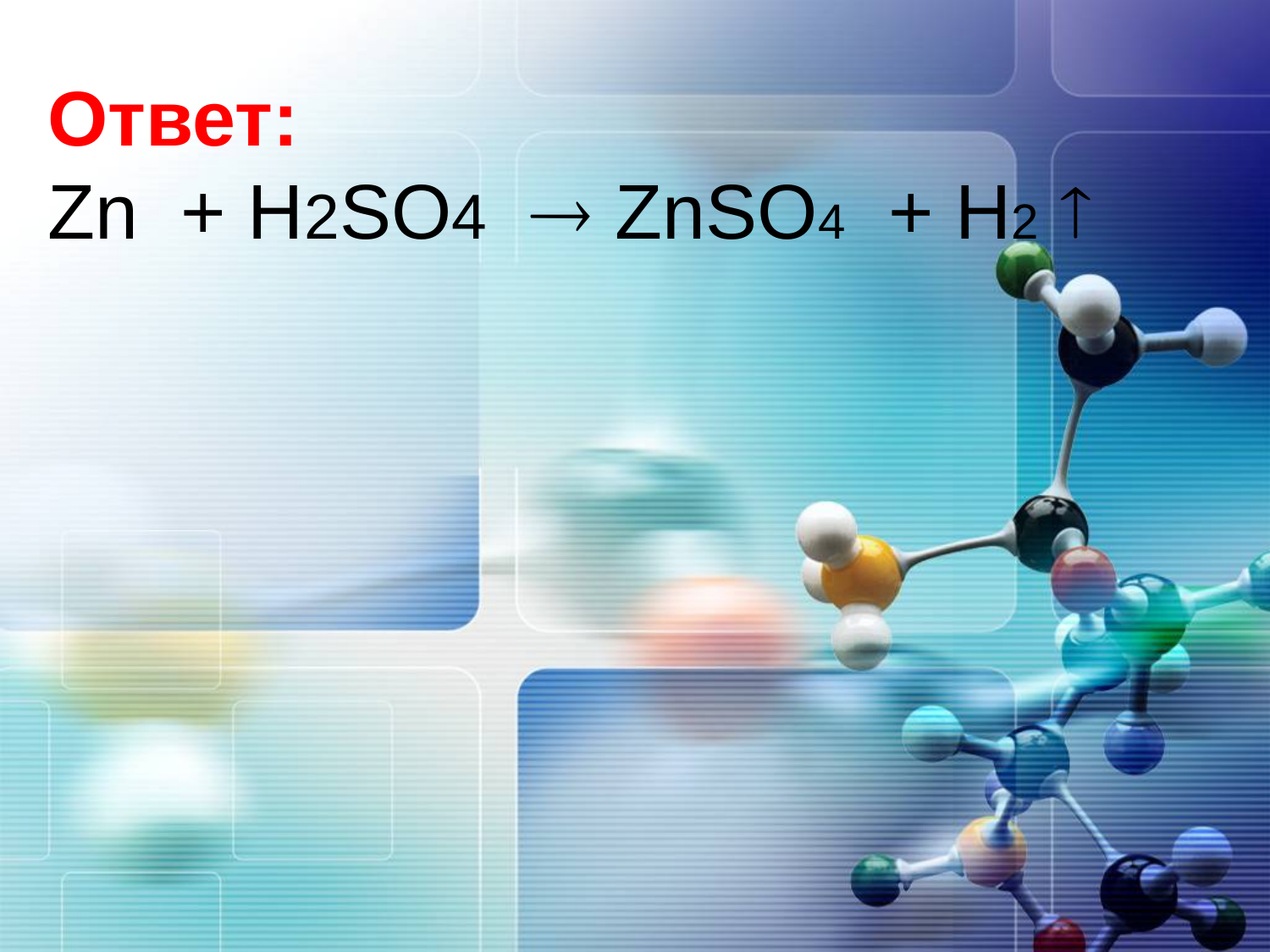

# Ответ: Zn  + H2SO4  → ZnSO4  + H2 ↑